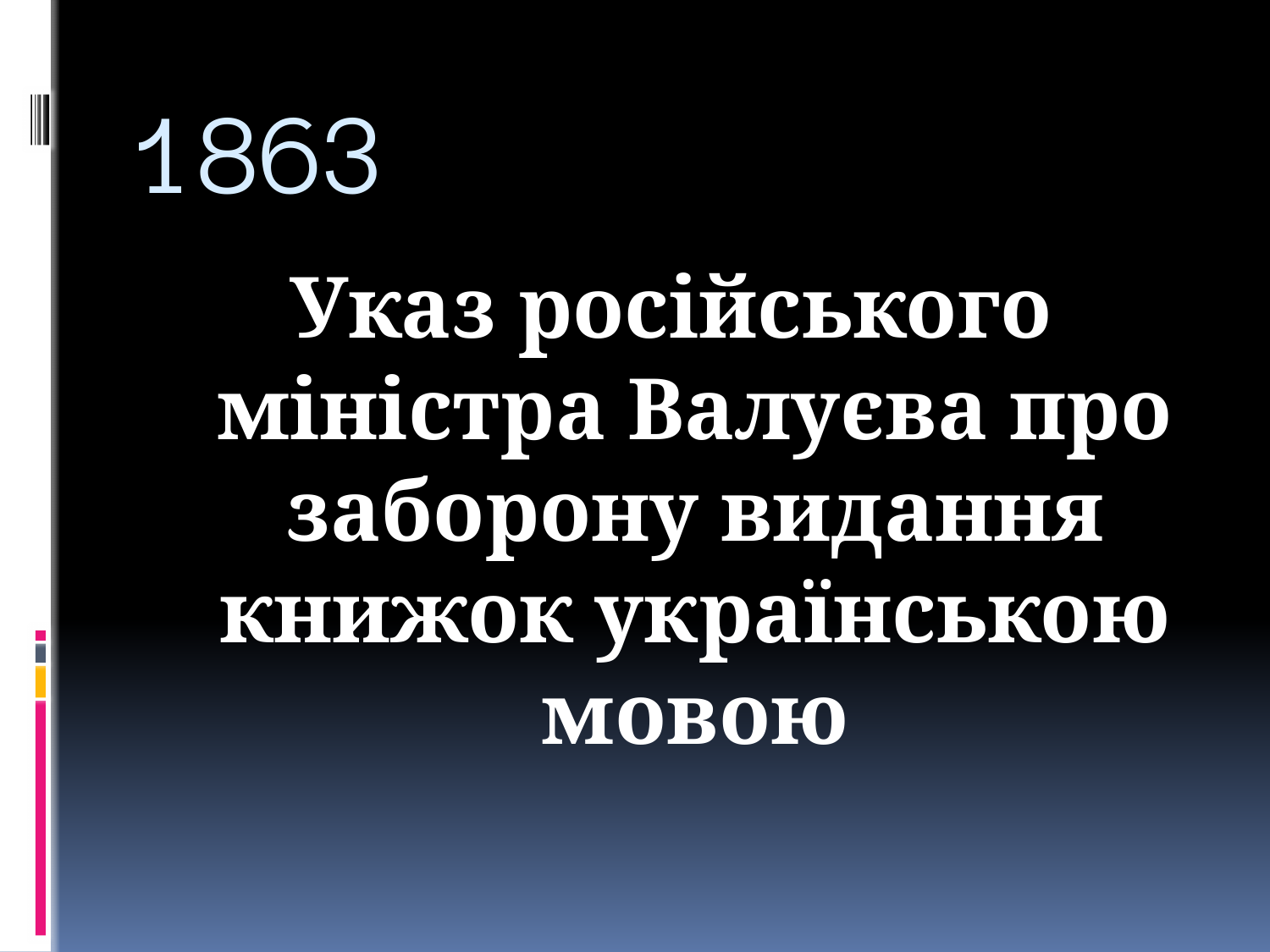

# 1863
Указ російського міністра Валуєва про заборону видання книжок українською мовою